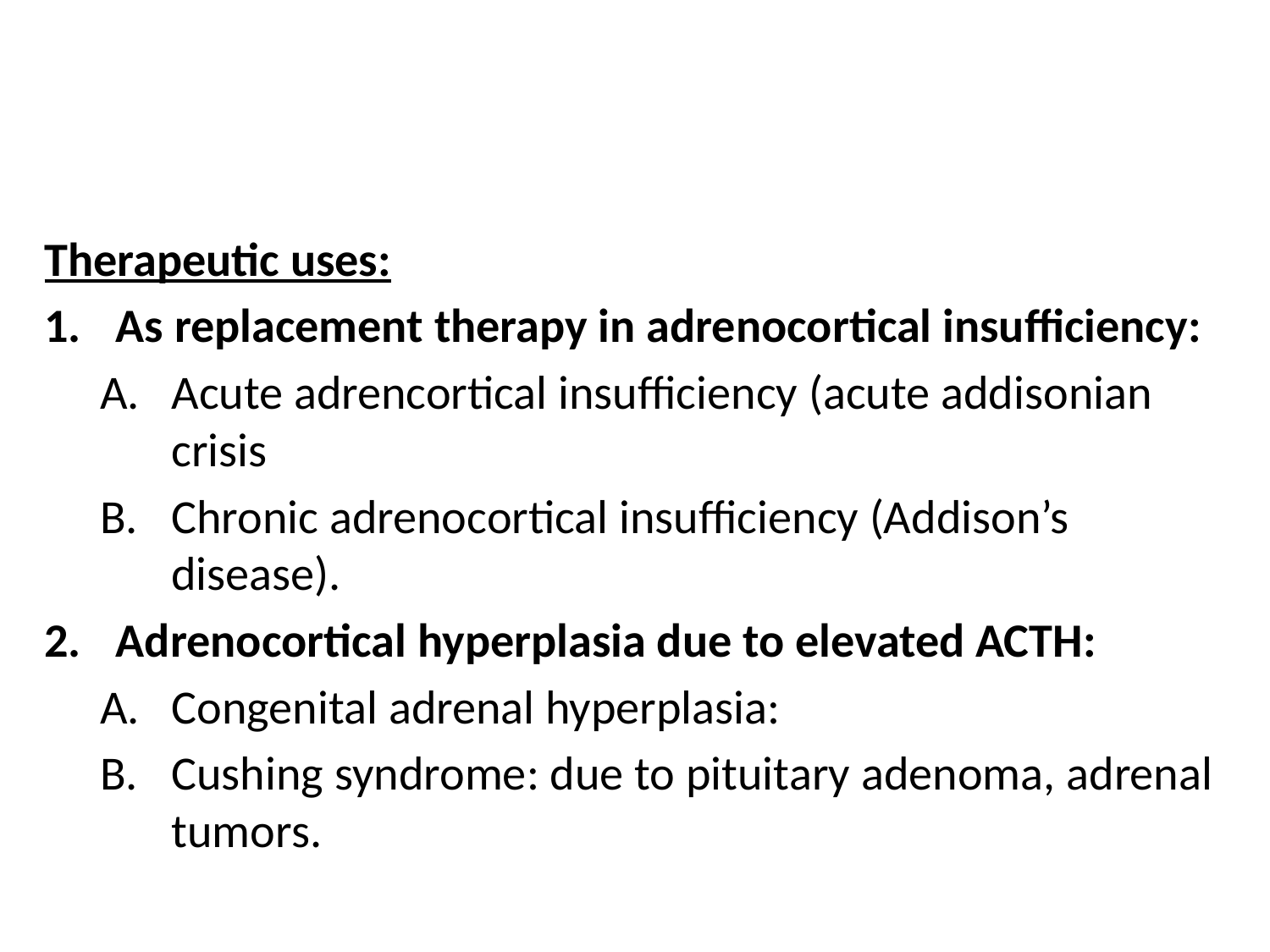

#
Therapeutic uses:
As replacement therapy in adrenocortical insufficiency:
Acute adrencortical insufficiency (acute addisonian crisis
Chronic adrenocortical insufficiency (Addison’s disease).
Adrenocortical hyperplasia due to elevated ACTH:
Congenital adrenal hyperplasia:
Cushing syndrome: due to pituitary adenoma, adrenal tumors.